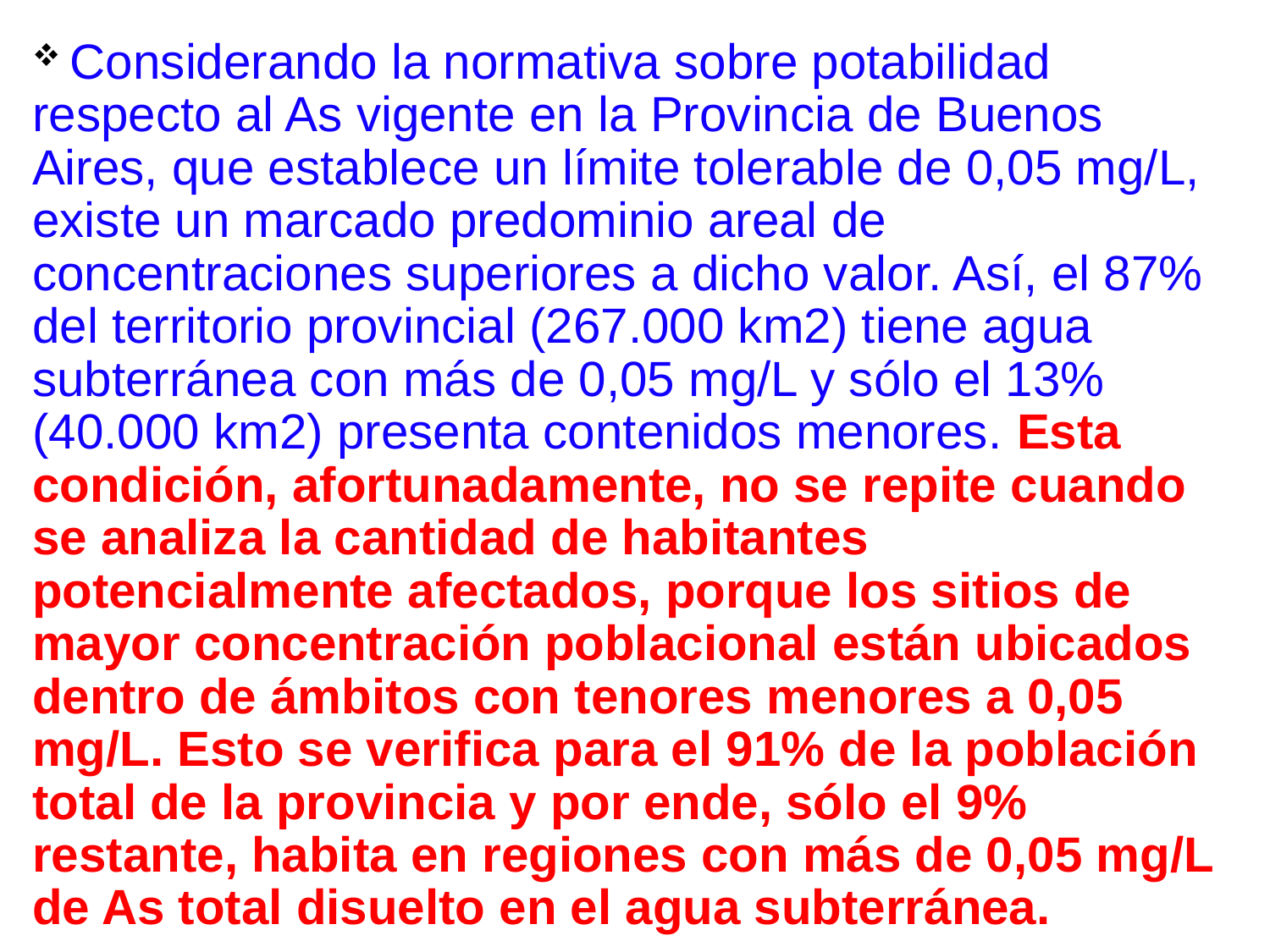

Considerando la normativa sobre potabilidad respecto al As vigente en la Provincia de Buenos Aires, que establece un límite tolerable de 0,05 mg/L, existe un marcado predominio areal de concentraciones superiores a dicho valor. Así, el 87% del territorio provincial (267.000 km2) tiene agua subterránea con más de 0,05 mg/L y sólo el 13% (40.000 km2) presenta contenidos menores. Esta condición, afortunadamente, no se repite cuando se analiza la cantidad de habitantes potencialmente afectados, porque los sitios de mayor concentración poblacional están ubicados dentro de ámbitos con tenores menores a 0,05 mg/L. Esto se verifica para el 91% de la población total de la provincia y por ende, sólo el 9% restante, habita en regiones con más de 0,05 mg/L de As total disuelto en el agua subterránea.